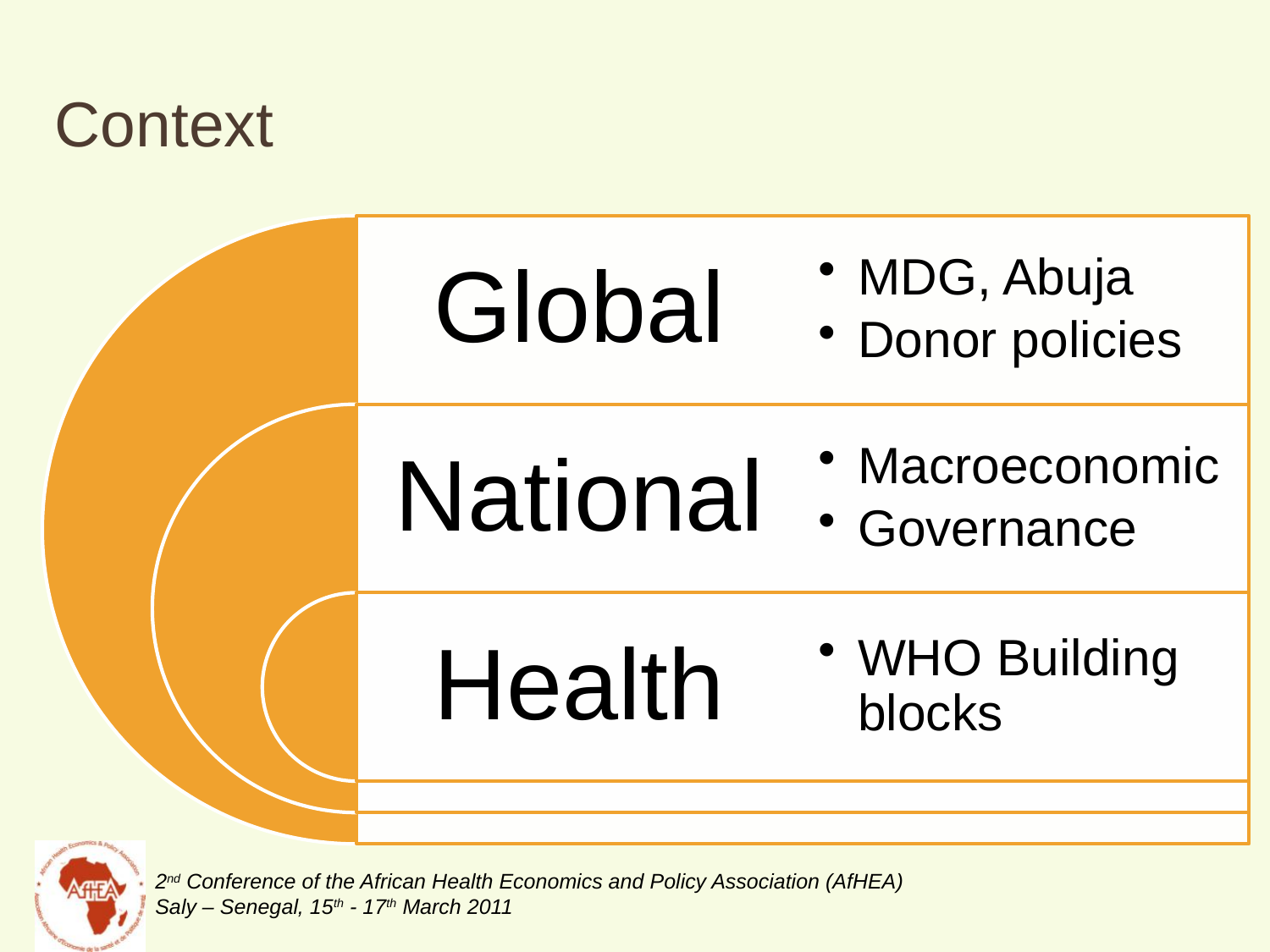

# Context
Global
National
Health
MDG, Abuja
Donor policies
Macroeconomic
Governance
WHO Building blocks